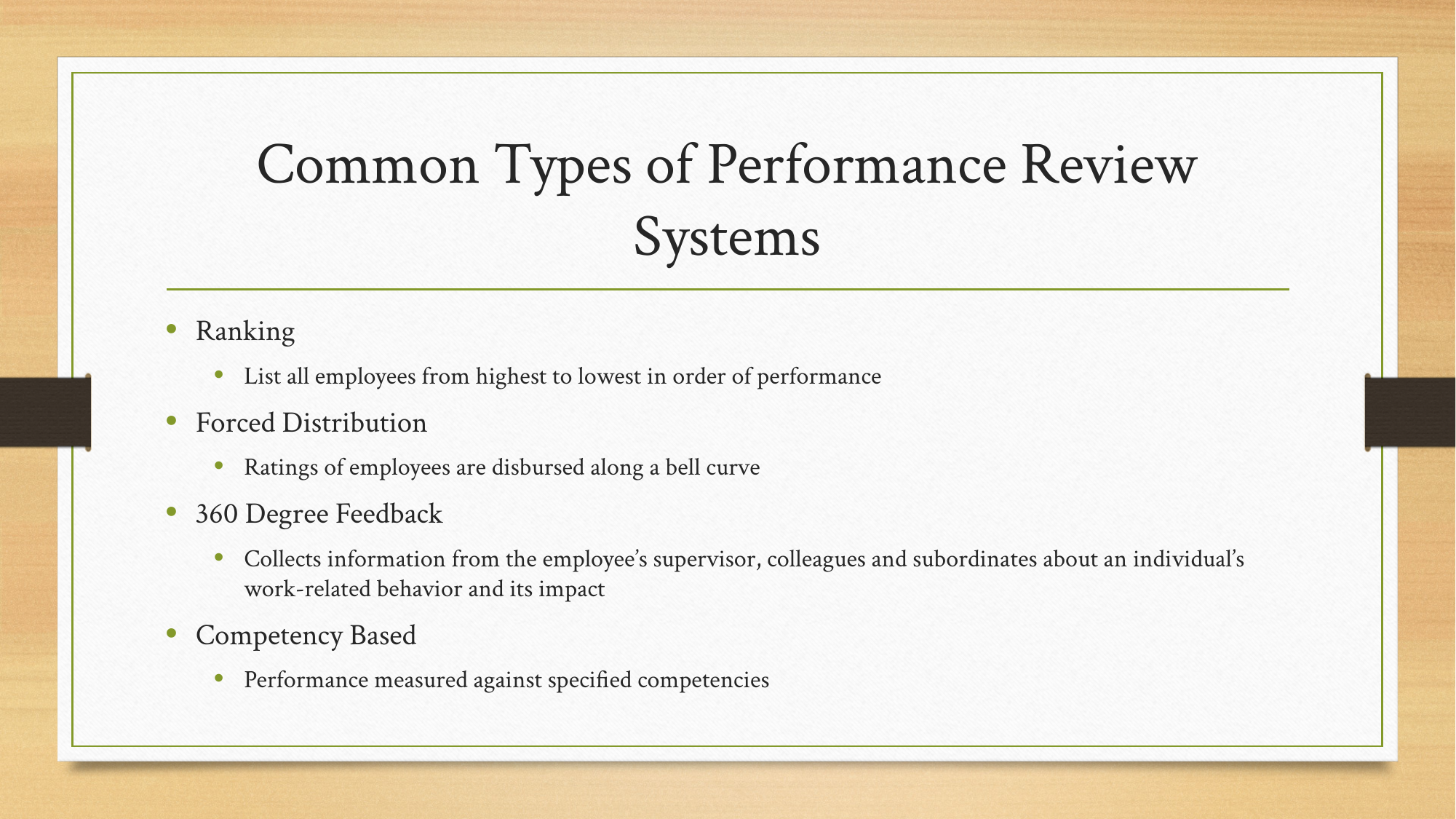

# Common Types of Performance Review Systems
Ranking
List all employees from highest to lowest in order of performance
Forced Distribution
Ratings of employees are disbursed along a bell curve
360 Degree Feedback
Collects information from the employee’s supervisor, colleagues and subordinates about an individual’s work-related behavior and its impact
Competency Based
Performance measured against specified competencies